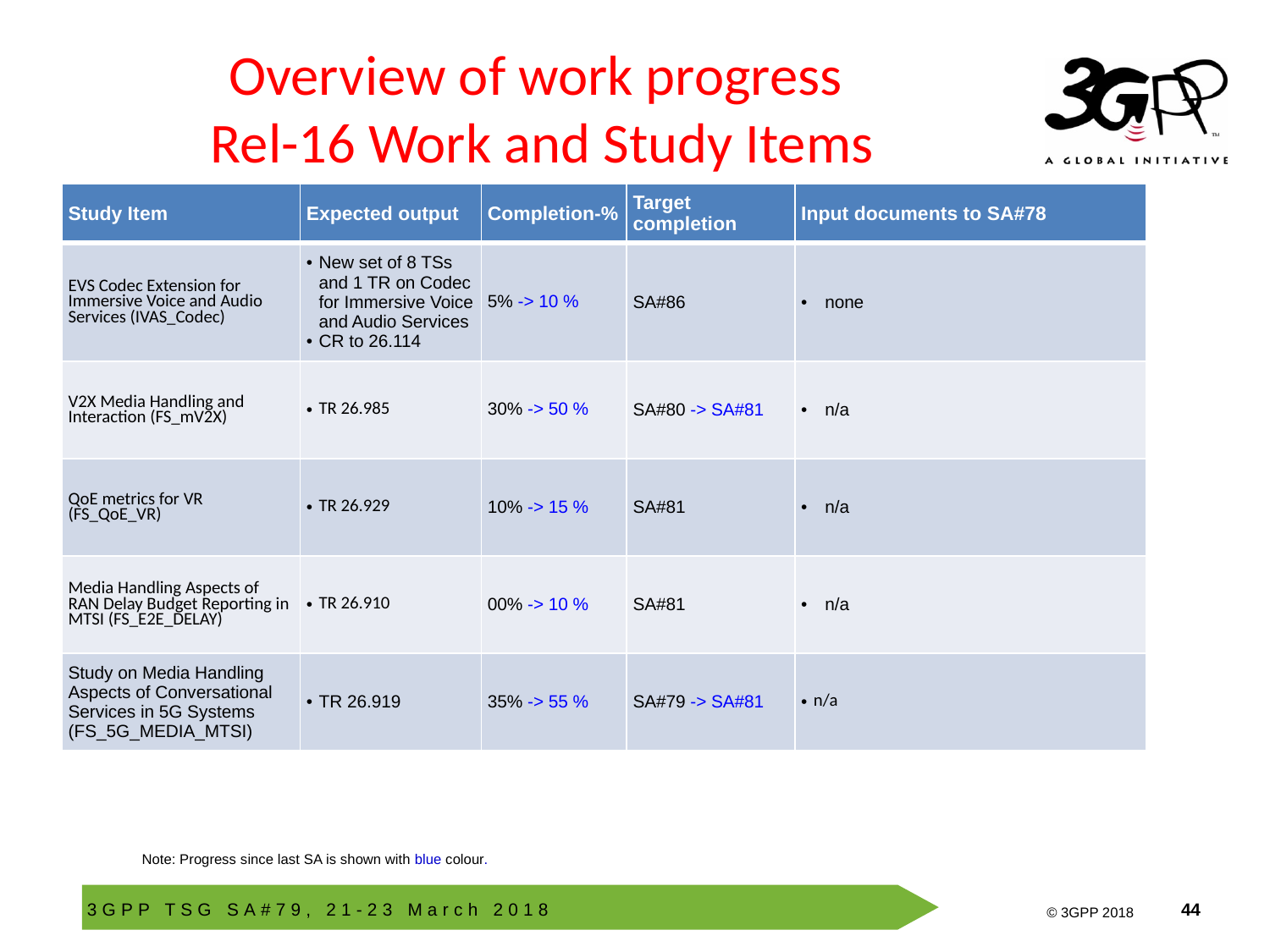

# Overview of work progress Rel-16 Work and Study Items
| Study Item | Expected output | Completion-% | Target completion | Input documents to SA#78 |
| --- | --- | --- | --- | --- |
| EVS Codec Extension for Immersive Voice and Audio Services (IVAS\_Codec) | New set of 8 TSs and 1 TR on Codec for Immersive Voice and Audio Services CR to 26.114 | 5% -> 10 % | SA#86 | none |
| V2X Media Handling and Interaction (FS\_mV2X) | TR 26.985 | 30% -> 50 % | SA#80 -> SA#81 | n/a |
| QoE metrics for VR (FS\_QoE\_VR) | TR 26.929 | 10% -> 15 % | SA#81 | n/a |
| Media Handling Aspects of RAN Delay Budget Reporting in MTSI (FS\_E2E\_DELAY) | TR 26.910 | 00% -> 10 % | SA#81 | n/a |
| Study on Media Handling Aspects of Conversational Services in 5G Systems (FS\_5G\_MEDIA\_MTSI) | TR 26.919 | 35% -> 55 % | SA#79 -> SA#81 | n/a |

Note: Progress since last SA is shown with blue colour.